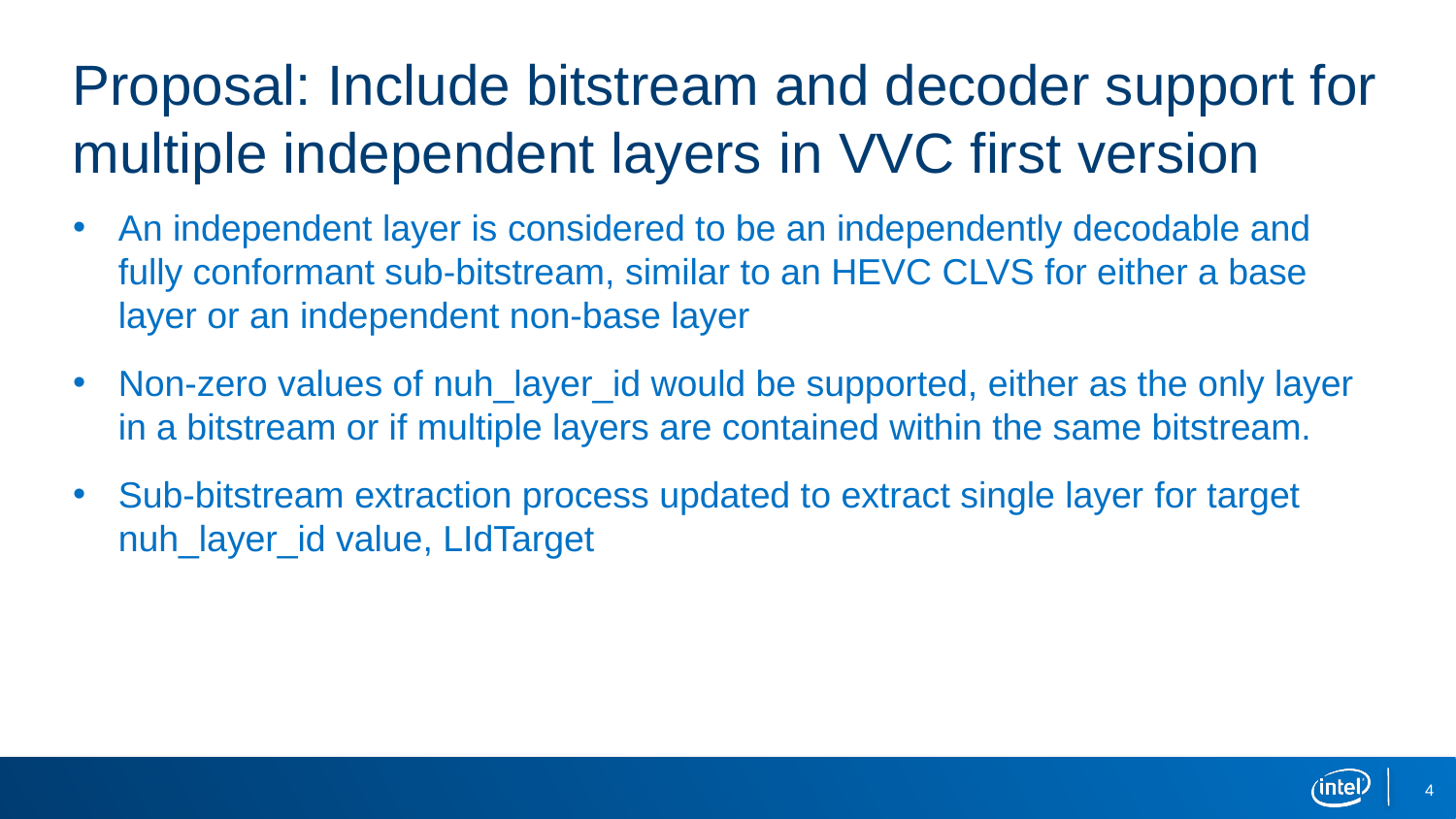

# Proposal: Include bitstream and decoder support for multiple independent layers in VVC first version
An independent layer is considered to be an independently decodable and fully conformant sub-bitstream, similar to an HEVC CLVS for either a base layer or an independent non-base layer
Non-zero values of nuh_layer_id would be supported, either as the only layer in a bitstream or if multiple layers are contained within the same bitstream.
Sub-bitstream extraction process updated to extract single layer for target nuh_layer_id value, LIdTarget

4